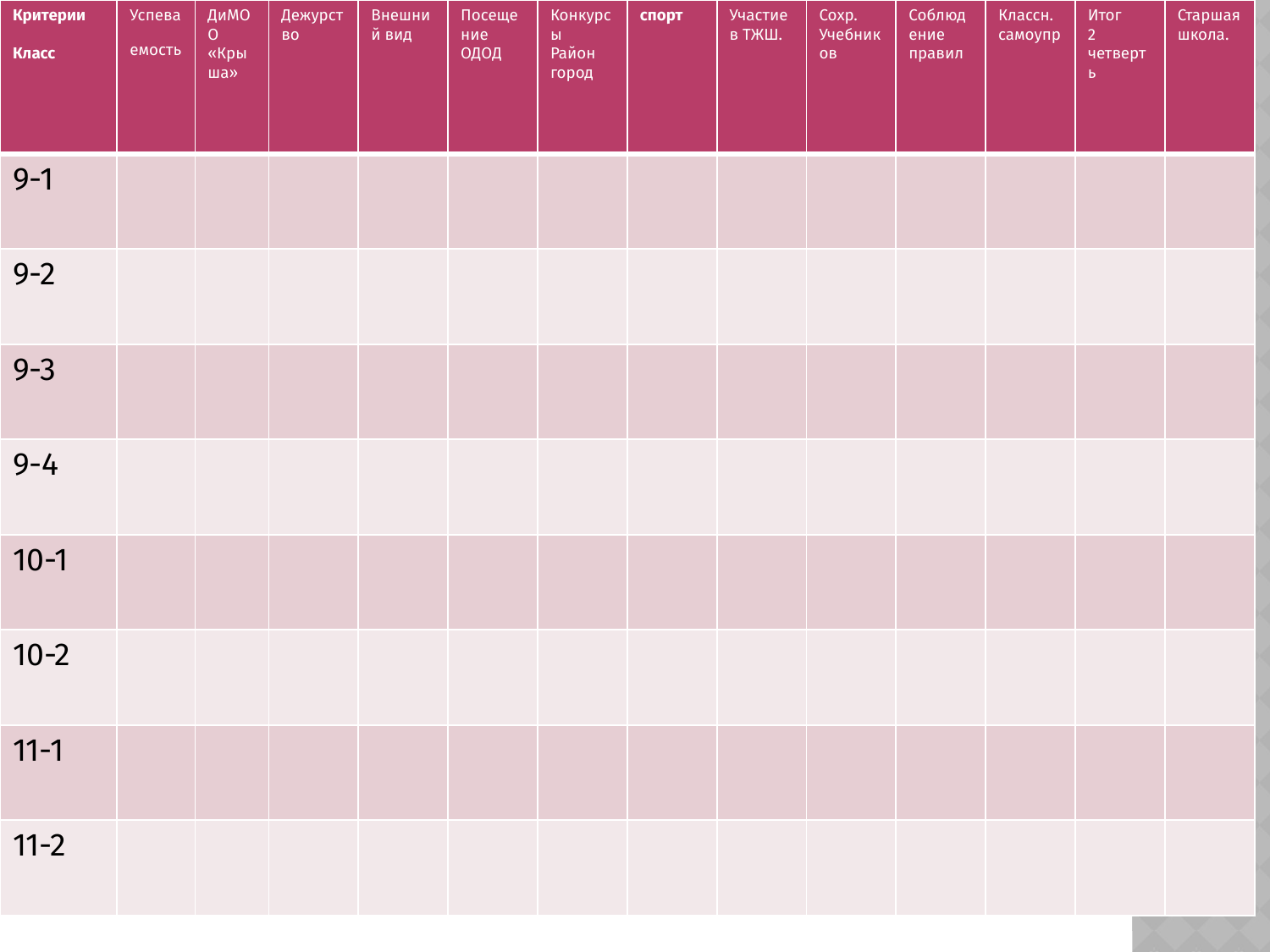

| Критерии Класс | Успеваемость | ДиМОО «Крыша» | Дежурство | Внешний вид | Посещение ОДОД | Конкурсы Район город | спорт | Участие в ТЖШ. | Сохр. Учебников | Соблюдение правил | Классн. самоупр | Итог 2 четверть | Старшая школа. |
| --- | --- | --- | --- | --- | --- | --- | --- | --- | --- | --- | --- | --- | --- |
| 9-1 |  |  |  |  |  |  |  |  |  |  |  |  |  |
| 9-2 |  |  |  |  |  |  |  |  |  |  |  |  |  |
| 9-3 |  |  |  |  |  |  |  |  |  |  |  |  |  |
| 9-4 |  |  |  |  |  |  |  |  |  |  |  |  |  |
| 10-1 |  |  |  |  |  |  |  |  |  |  |  |  |  |
| 10-2 |  |  |  |  |  |  |  |  |  |  |  |  |  |
| 11-1 |  |  |  |  |  |  |  |  |  |  |  |  |  |
| 11-2 |  |  |  |  |  |  |  |  |  |  |  |  |  |